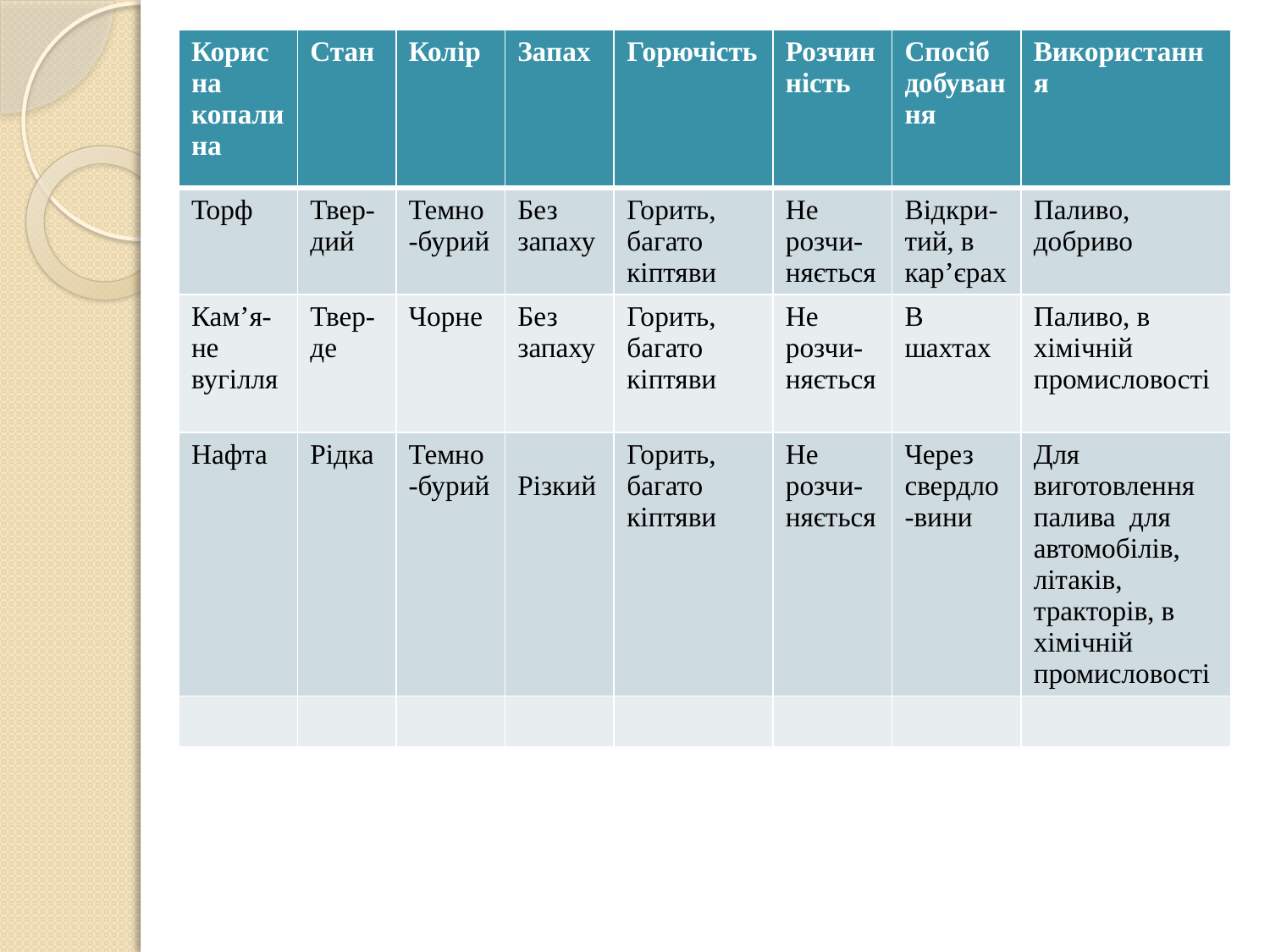

| Корисна копалина | Стан | Колір | Запах | Горючість | Розчинність | Спосіб добування | Використання |
| --- | --- | --- | --- | --- | --- | --- | --- |
| Торф | Твер- дий | Темно-бурий | Без запаху | Горить, багато кіптяви | Не розчи- няється | Відкри-тий, в кар’єрах | Паливо, добриво |
| Кам’я- не вугілля | Твер- де | Чорне | Без запаху | Горить, багато кіптяви | Не розчи- няється | В шахтах | Паливо, в хімічній промисловості |
| Нафта | Рідка | Темно-бурий | Різкий | Горить, багато кіптяви | Не розчи- няється | Через свердло-вини | Для виготовлення палива для автомобілів, літаків, тракторів, в хімічній промисловості |
|  |  |  |  |  |  |  |  |
#